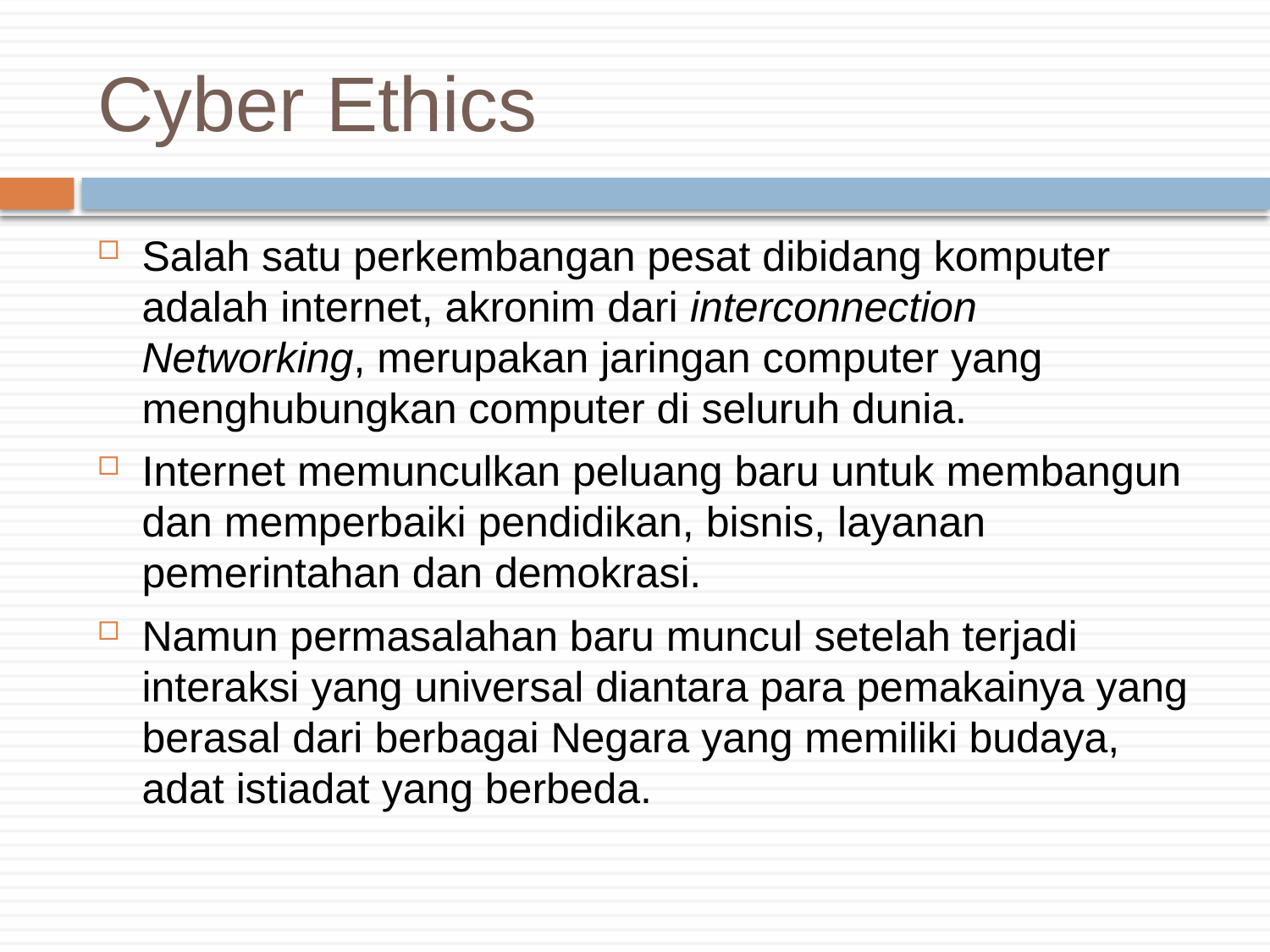

# Cyber Ethics
Salah satu perkembangan pesat dibidang komputer adalah internet, akronim dari interconnection Networking, merupakan jaringan computer yang menghubungkan computer di seluruh dunia.
Internet memunculkan peluang baru untuk membangun dan memperbaiki pendidikan, bisnis, layanan pemerintahan dan demokrasi.
Namun permasalahan baru muncul setelah terjadi interaksi yang universal diantara para pemakainya yang berasal dari berbagai Negara yang memiliki budaya, adat istiadat yang berbeda.